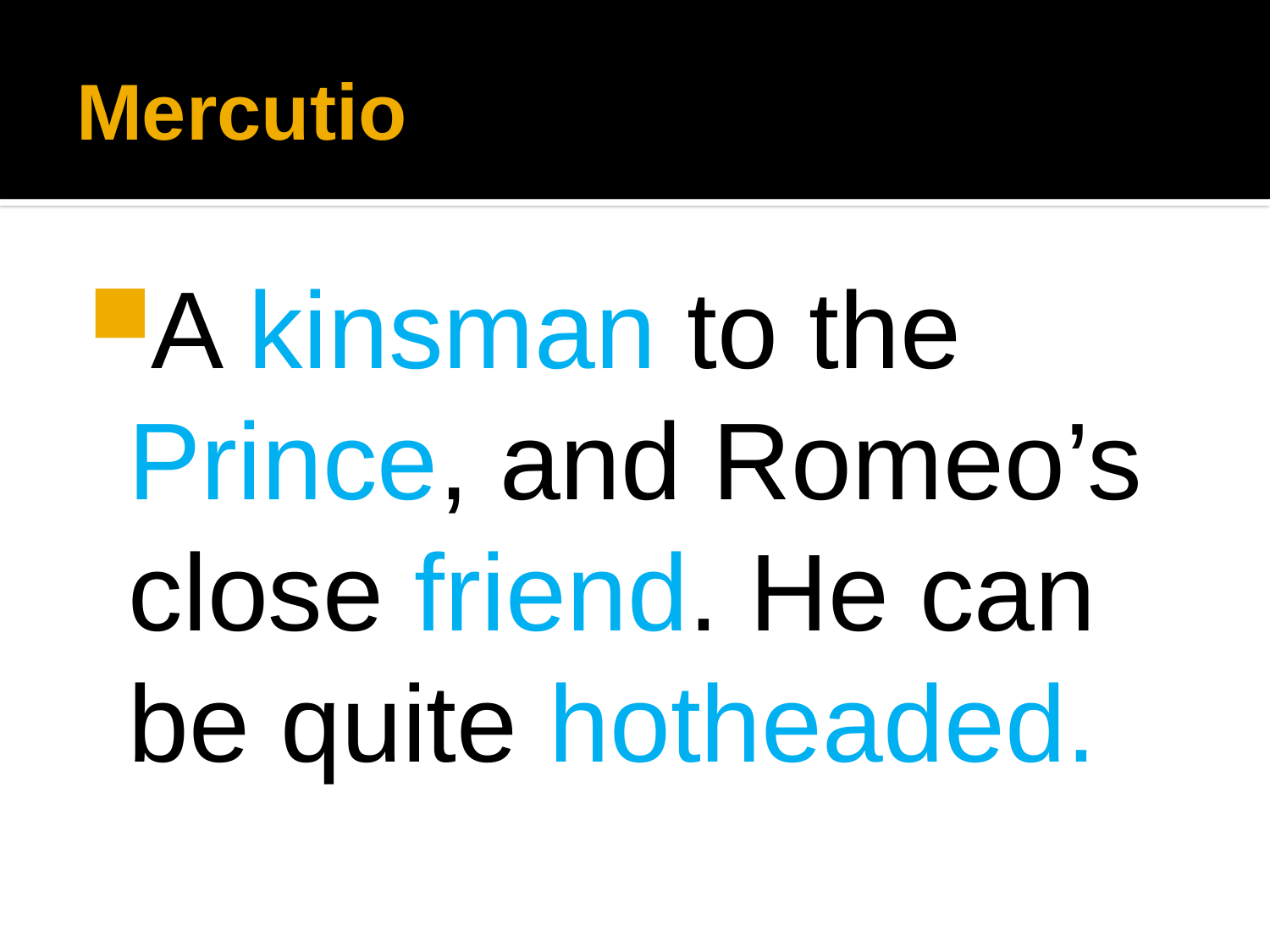

# Mercutio
A kinsman to the Prince, and Romeo’s close friend. He can be quite hotheaded.